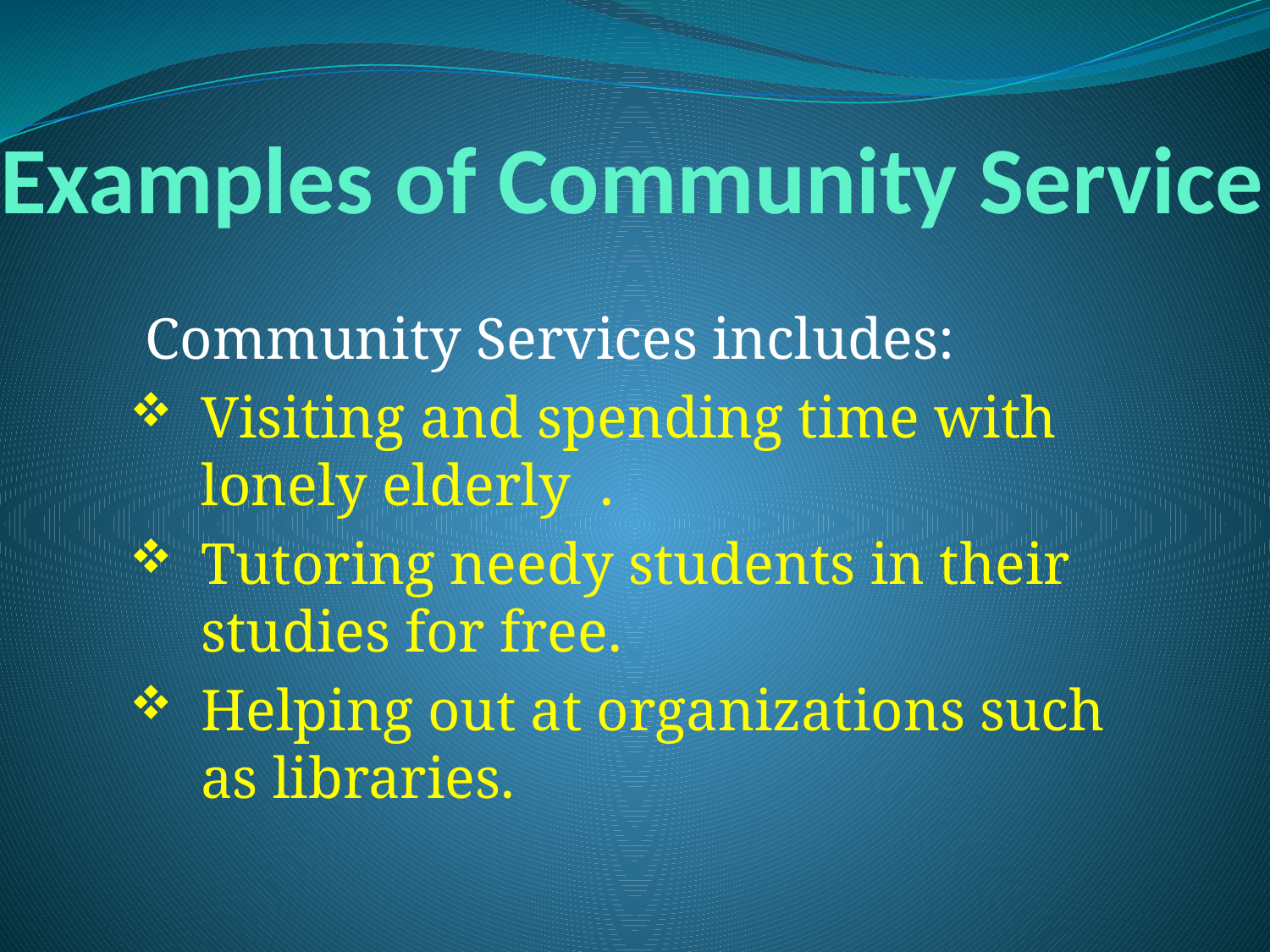

# Examples of Community Service
	Community Services includes:
Visiting and spending time with lonely elderly  .
Tutoring needy students in their studies for free.
Helping out at organizations such as libraries.